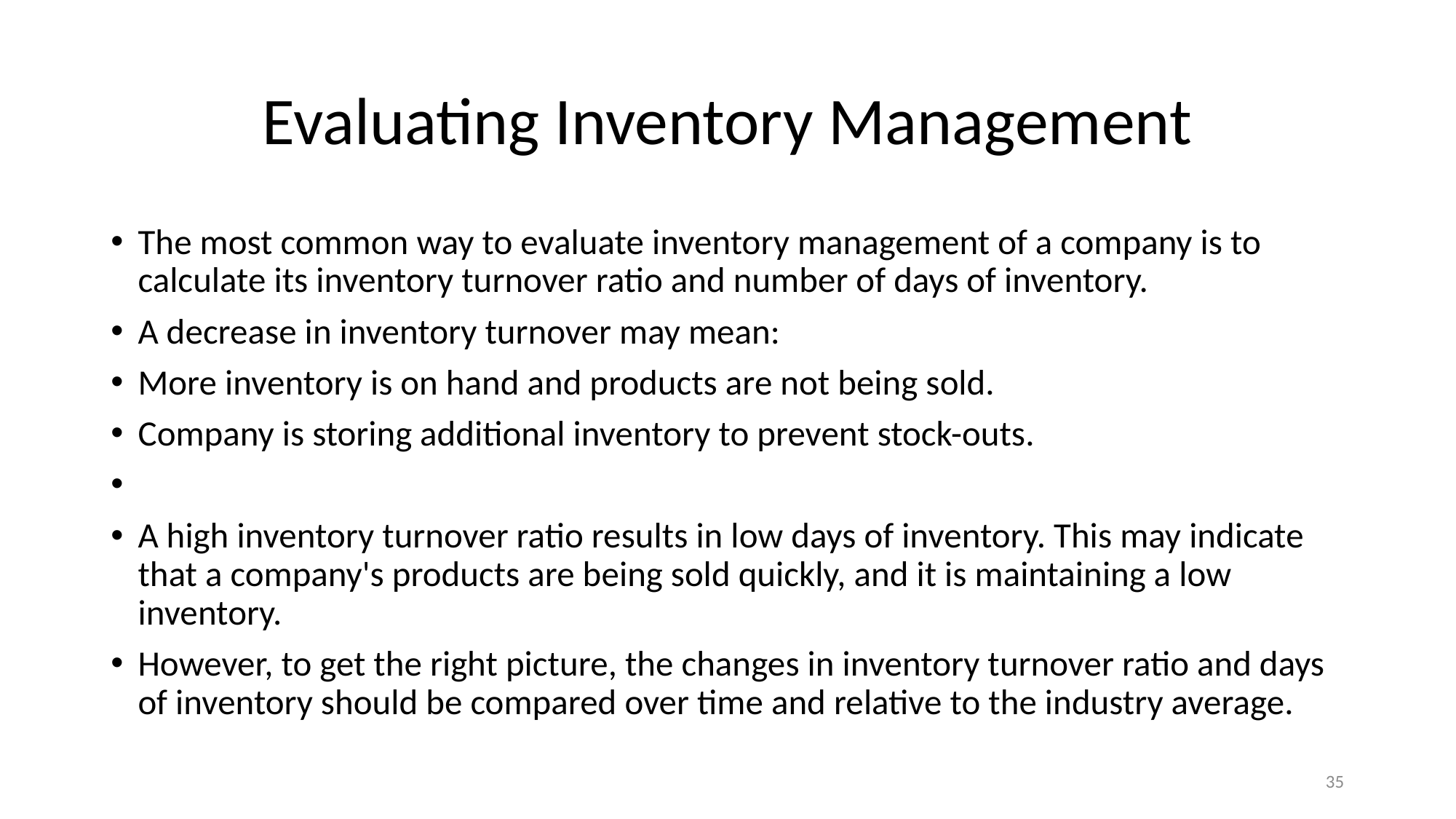

# Evaluating Inventory Management
The most common way to evaluate inventory management of a company is to calculate its inventory turnover ratio and number of days of inventory.
A decrease in inventory turnover may mean:
More inventory is on hand and products are not being sold.
Company is storing additional inventory to prevent stock-outs.

A high inventory turnover ratio results in low days of inventory. This may indicate that a company's products are being sold quickly, and it is maintaining a low inventory.
However, to get the right picture, the changes in inventory turnover ratio and days of inventory should be compared over time and relative to the industry average.
35